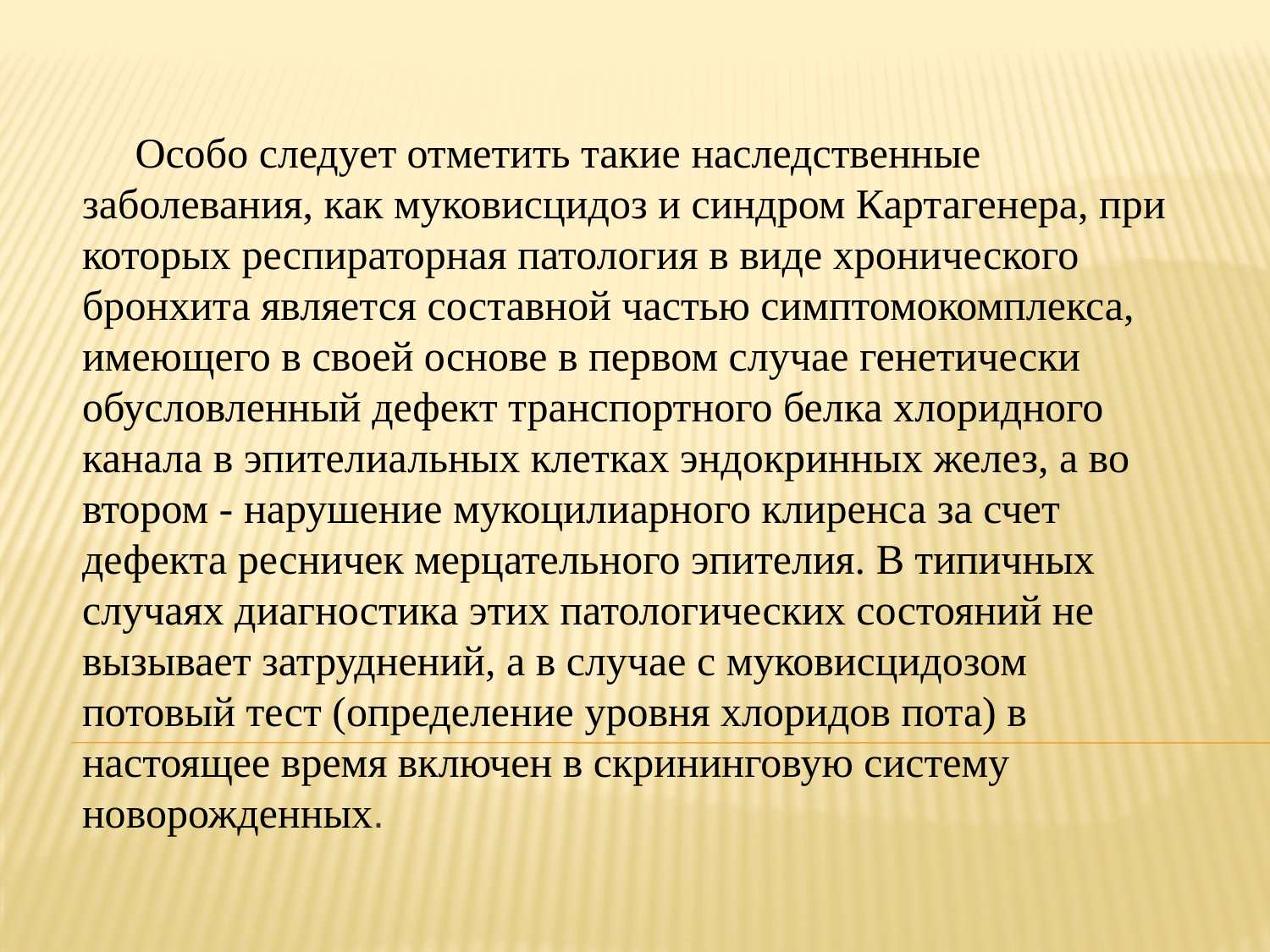

Особо следует отметить такие наследственные заболевания, как муковисцидоз и синдром Картагенера, при которых респираторная патология в виде хронического бронхита является составной частью симптомокомплекса, имеющего в своей основе в первом случае генетически обусловленный дефект транспортного белка хлоридного канала в эпителиальных клетках эндокринных желез, а во втором - нарушение мукоцилиарного клиренса за счет дефекта ресничек мерцательного эпителия. В типичных случаях диагностика этих патологических состояний не вызывает затруднений, а в случае с муковисцидозом потовый тест (определение уровня хлоридов пота) в настоящее время включен в скрининговую систему новорожденных.